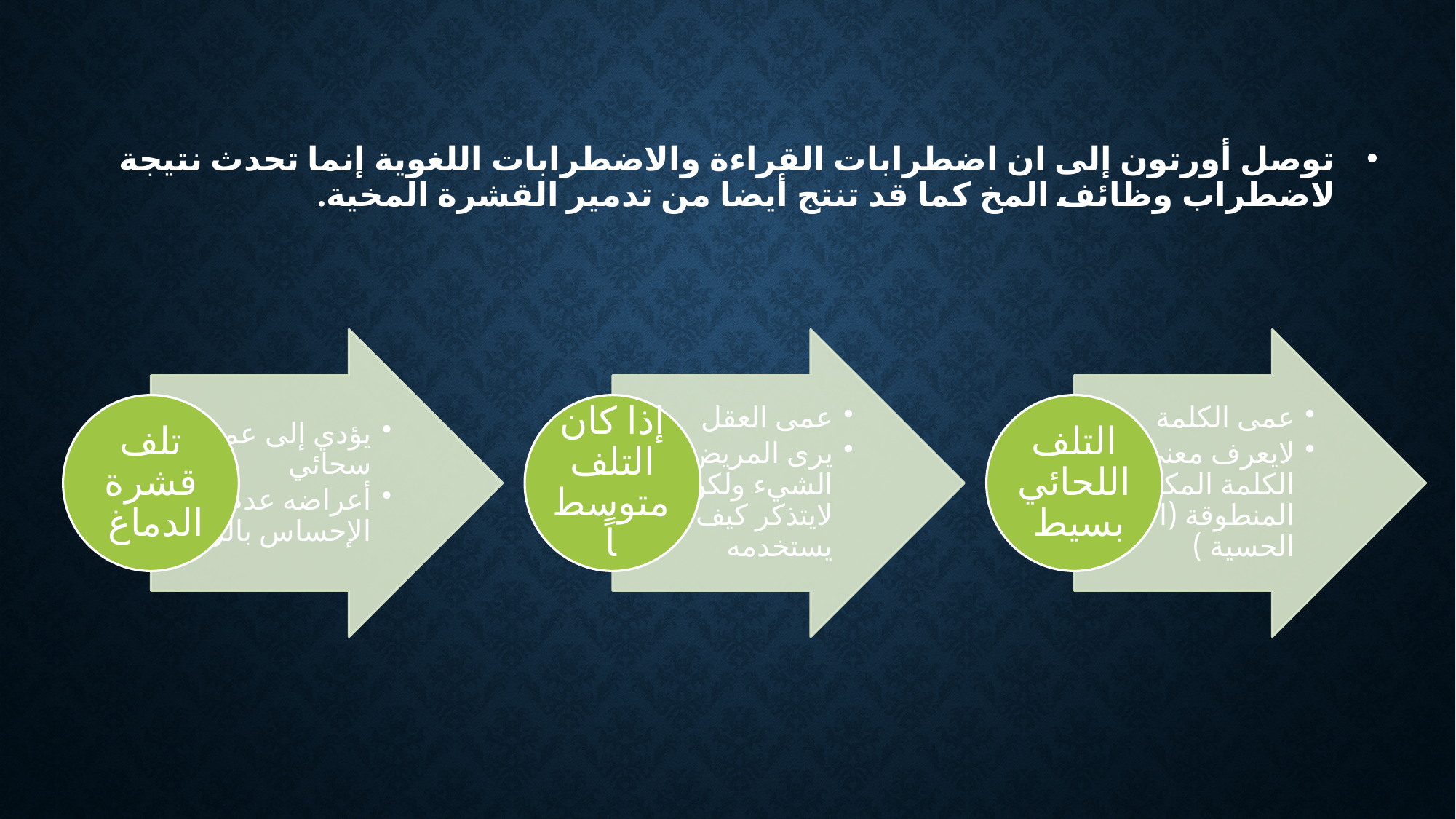

يؤدي إلى عمى سحائي
أعراضه عدم الإحساس بالرؤية
تلف قشرة الدماغ
عمى العقل
يرى المريض الشيء ولكن لايتذكر كيف يستخدمه
إذا كان التلف متوسطاً
عمى الكلمة
لايعرف معنى الكلمة المكتوبة او المنطوقة (الأفيزيا الحسية )
التلف اللحائي بسيط
# توصل أورتون إلى ان اضطرابات القراءة والاضطرابات اللغوية إنما تحدث نتيجة لاضطراب وظائف المخ كما قد تنتج أيضا من تدمير القشرة المخية.